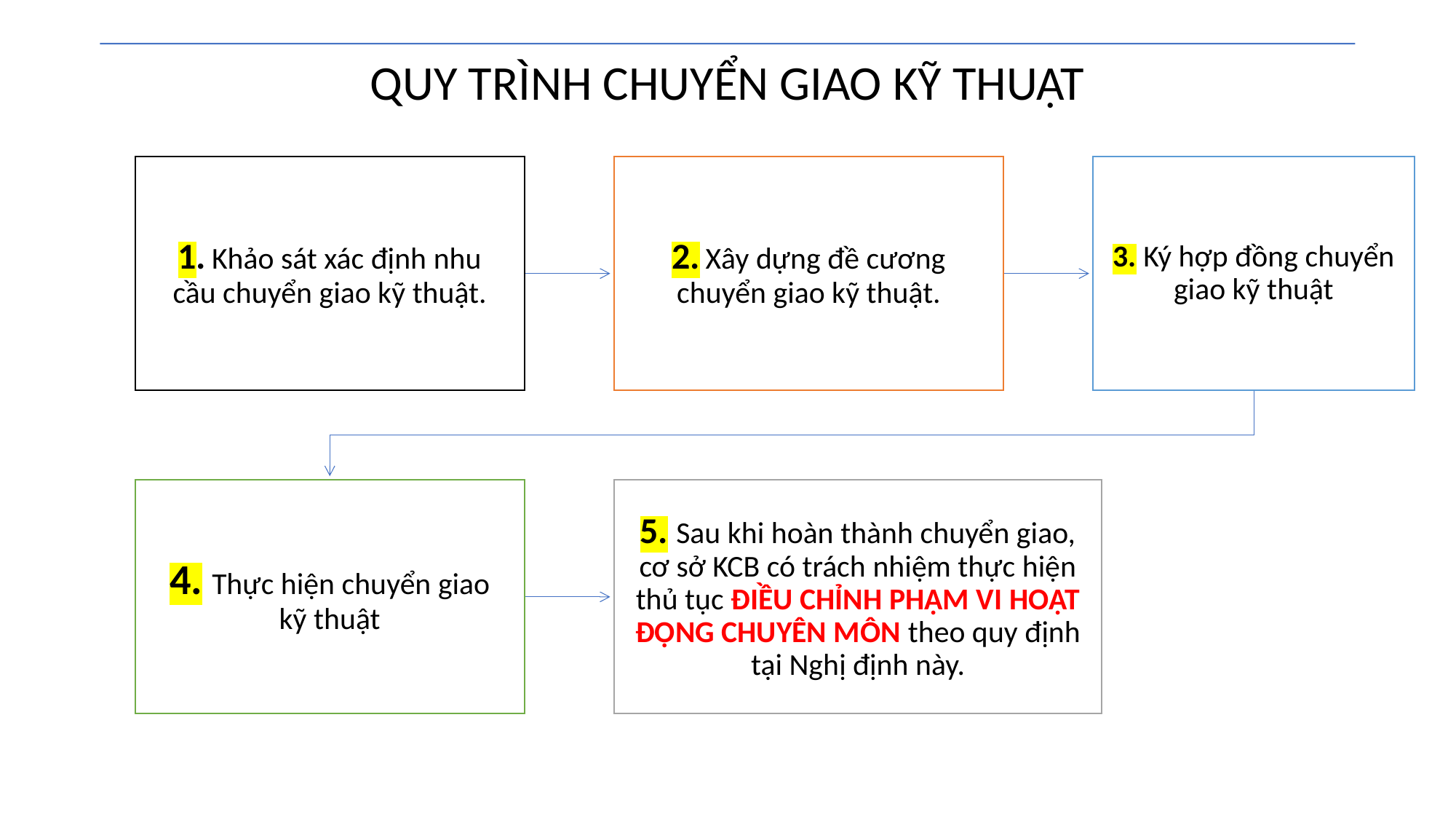

QUY TRÌNH CHUYỂN GIAO KỸ THUẬT

1. Khảo sát xác định nhu cầu chuyển giao kỹ thuật.

2. Xây dựng đề cương chuyển giao kỹ thuật.

3. Ký hợp đồng chuyển giao kỹ thuật

4. Thực hiện chuyển giao kỹ thuật
5. Sau khi hoàn thành chuyển giao, cơ sở KCB có trách nhiệm thực hiện thủ tục ĐIỀU CHỈNH PHẠM VI HOẠT ĐỘNG CHUYÊN MÔN theo quy định tại Nghị định này.